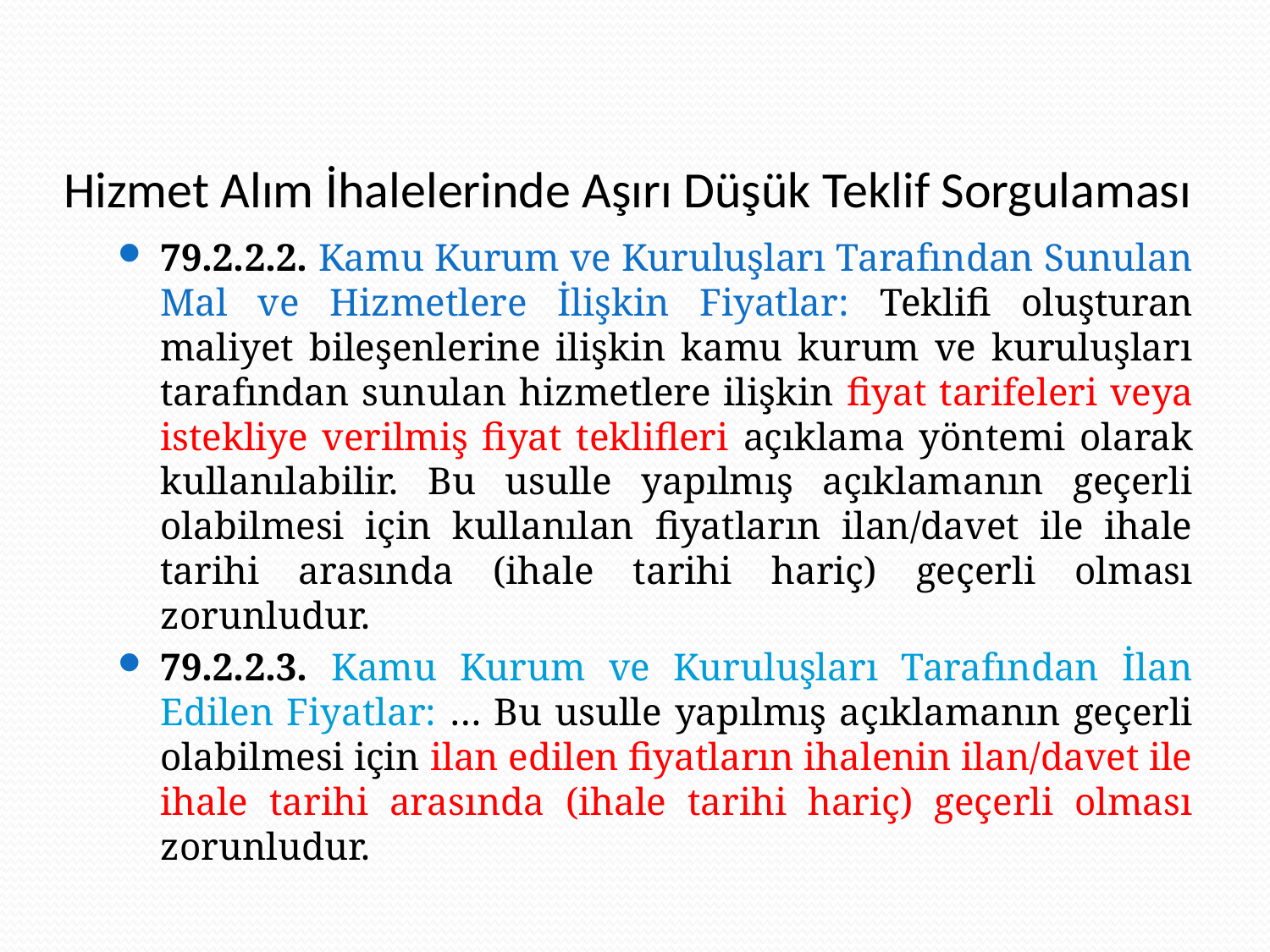

# Hizmet Alım İhalelerinde Aşırı Düşük Teklif Sorgulaması
79.2.2.2. Kamu Kurum ve Kuruluşları Tarafından Sunulan Mal ve Hizmetlere İlişkin Fiyatlar: Teklifi oluşturan maliyet bileşenlerine ilişkin kamu kurum ve kuruluşları tarafından sunulan hizmetlere ilişkin fiyat tarifeleri veya istekliye verilmiş fiyat teklifleri açıklama yöntemi olarak kullanılabilir. Bu usulle yapılmış açıklamanın geçerli olabilmesi için kullanılan fiyatların ilan/davet ile ihale tarihi arasında (ihale tarihi hariç) geçerli olması zorunludur.
79.2.2.3. Kamu Kurum ve Kuruluşları Tarafından İlan Edilen Fiyatlar: … Bu usulle yapılmış açıklamanın geçerli olabilmesi için ilan edilen fiyatların ihalenin ilan/davet ile ihale tarihi arasında (ihale tarihi hariç) geçerli olması zorunludur.